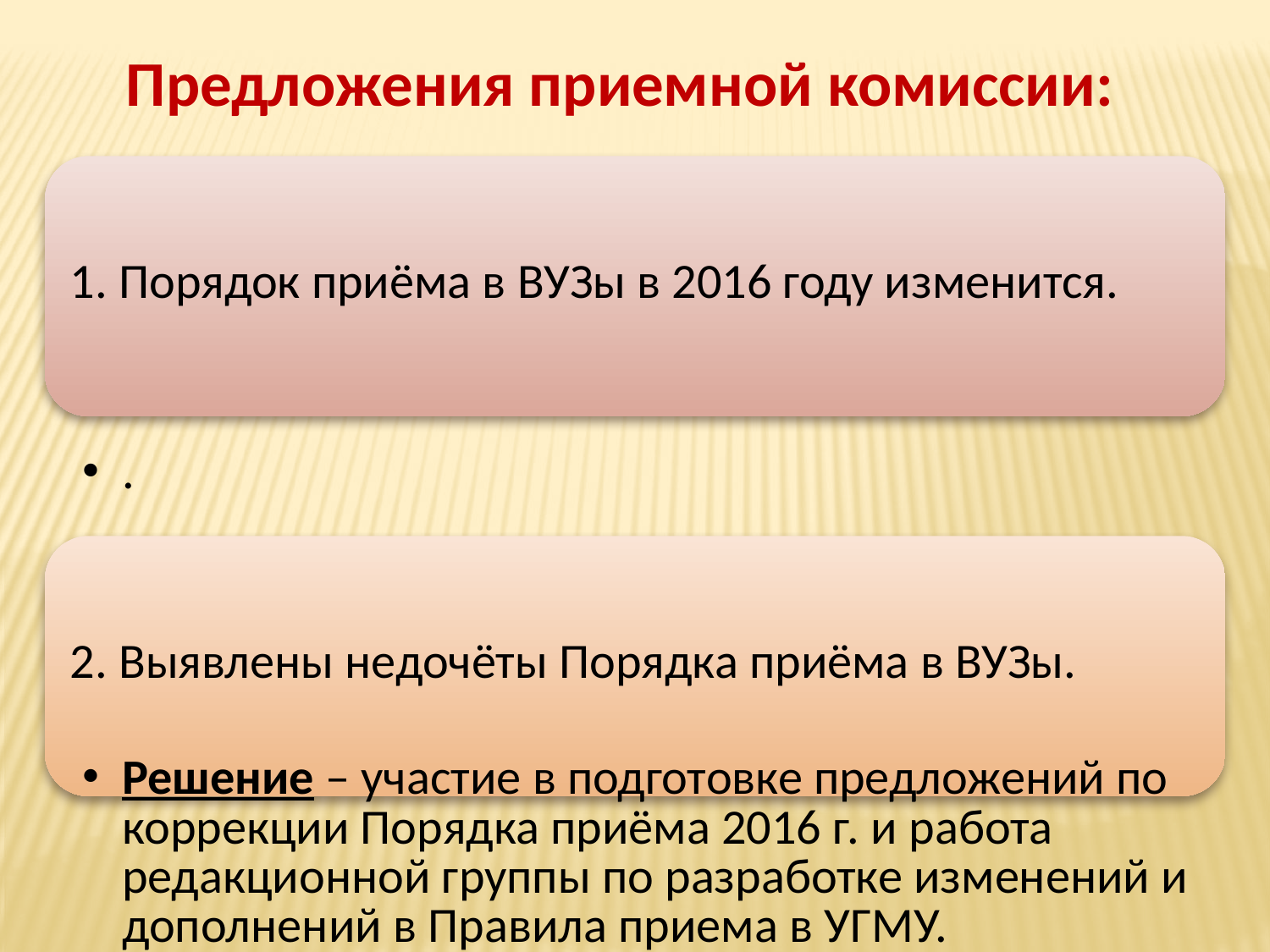

Предложения приемной комиссии:
1. Порядок приёма в ВУЗы в 2016 году изменится.
.
2. Выявлены недочёты Порядка приёма в ВУЗы.
Решение – участие в подготовке предложений по коррекции Порядка приёма 2016 г. и работа редакционной группы по разработке изменений и дополнений в Правила приема в УГМУ.